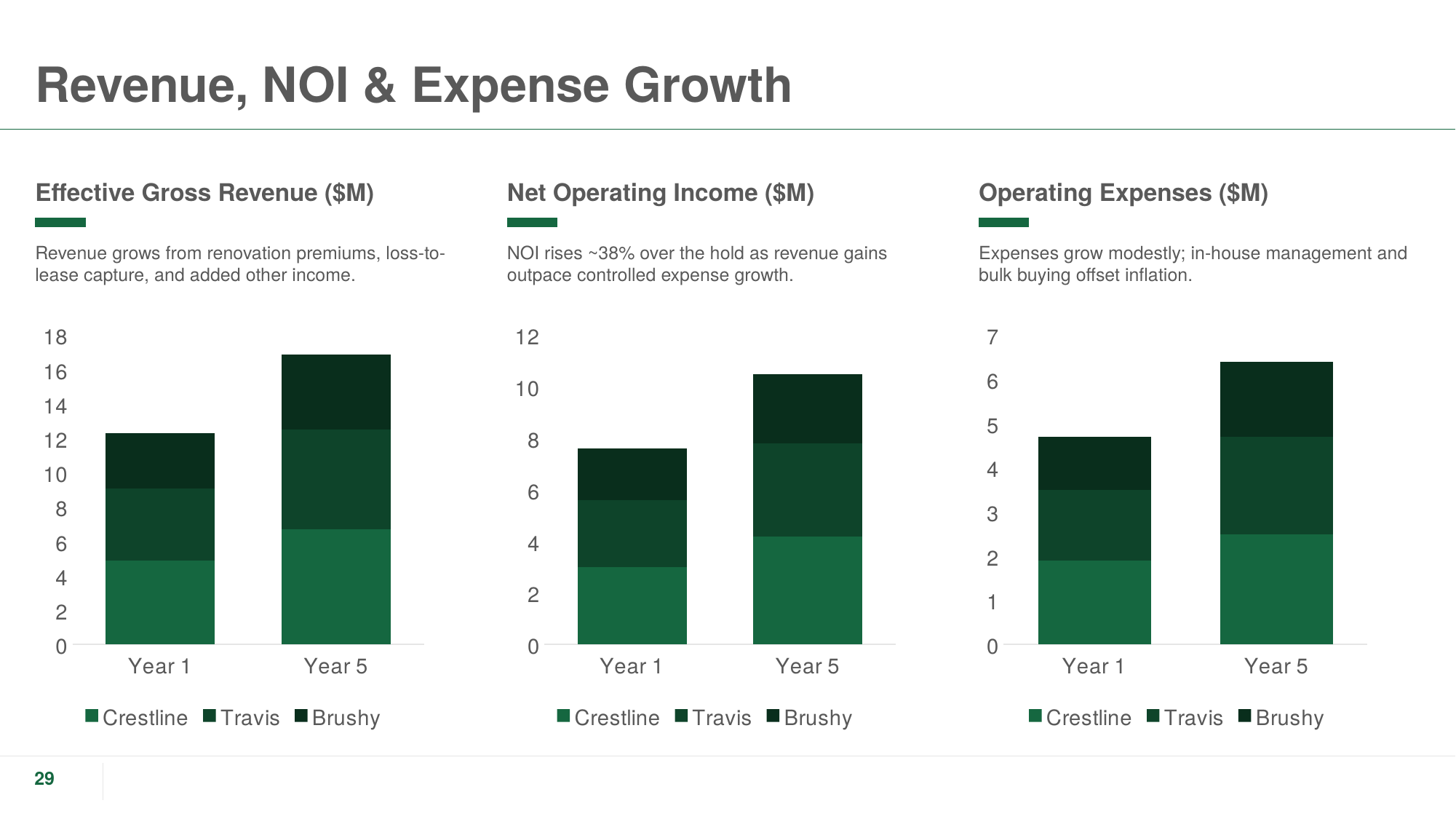

# Revenue, NOI & Expense Growth
Effective Gross Revenue ($M)
Net Operating Income ($M)
Operating Expenses ($M)
Revenue grows from renovation premiums, loss-to-lease capture, and added other income.
NOI rises ~38% over the hold as revenue gains outpace controlled expense growth.
Expenses grow modestly; in-house management and bulk buying offset inflation.

### Chart

| Category | Crestline | Travis | Brushy |
|---|---|---|---|
| Year 1 | 4.9 | 4.2 | 3.2 |
| Year 5 | 6.7 | 5.8 | 4.4 |

### Chart

| Category | Crestline | Travis | Brushy |
|---|---|---|---|
| Year 1 | 3.0 | 2.6 | 2.0 |
| Year 5 | 4.2 | 3.6 | 2.7 |

### Chart

| Category | Crestline | Travis | Brushy |
|---|---|---|---|
| Year 1 | 1.9 | 1.6 | 1.2 |
| Year 5 | 2.5 | 2.2 | 1.7 |
29